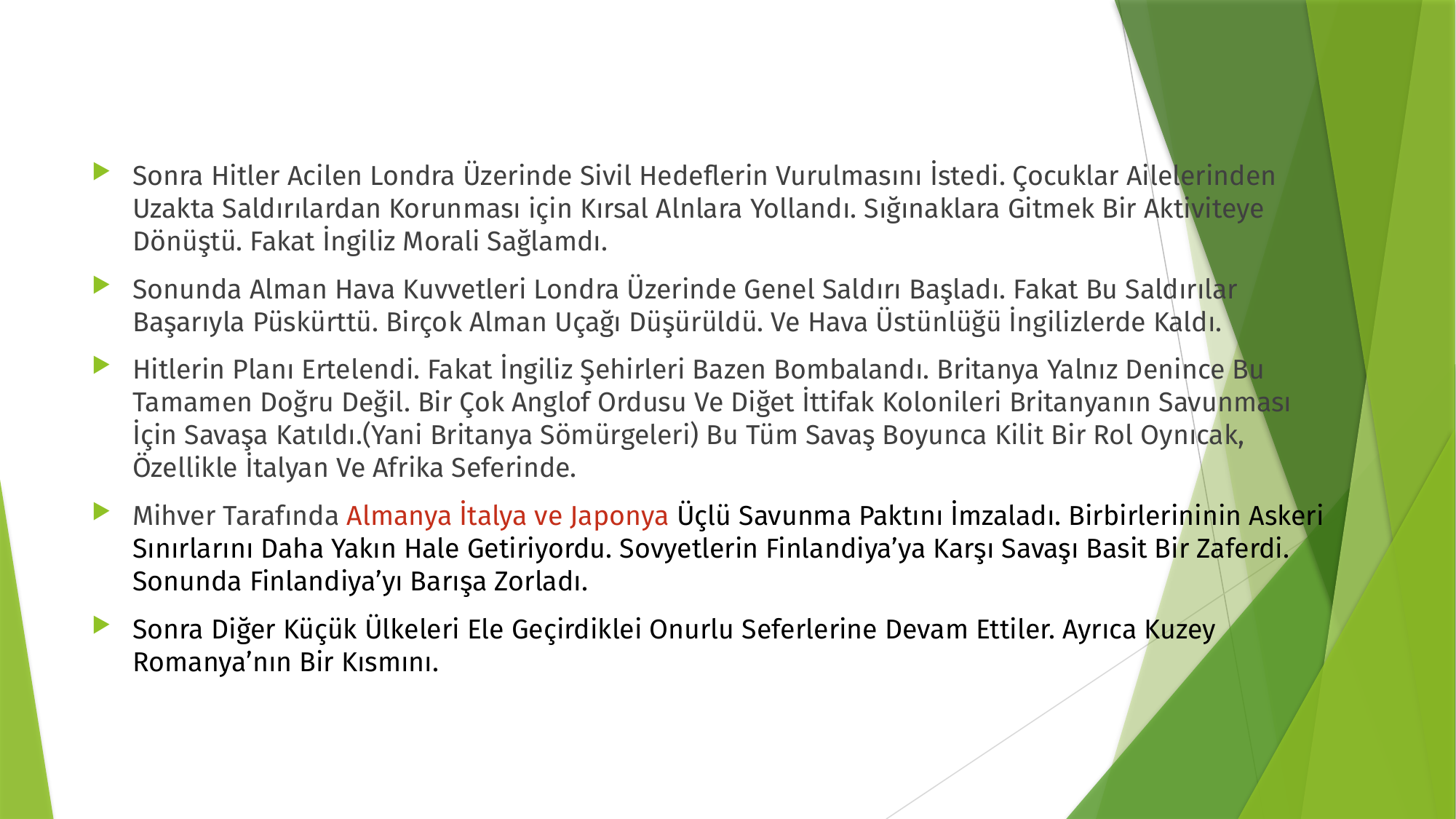

Sonra Hitler Acilen Londra Üzerinde Sivil Hedeflerin Vurulmasını İstedi. Çocuklar Ailelerinden Uzakta Saldırılardan Korunması için Kırsal Alnlara Yollandı. Sığınaklara Gitmek Bir Aktiviteye Dönüştü. Fakat İngiliz Morali Sağlamdı.
Sonunda Alman Hava Kuvvetleri Londra Üzerinde Genel Saldırı Başladı. Fakat Bu Saldırılar Başarıyla Püskürttü. Birçok Alman Uçağı Düşürüldü. Ve Hava Üstünlüğü İngilizlerde Kaldı.
Hitlerin Planı Ertelendi. Fakat İngiliz Şehirleri Bazen Bombalandı. Britanya Yalnız Denince Bu Tamamen Doğru Değil. Bir Çok Anglof Ordusu Ve Diğet İttifak Kolonileri Britanyanın Savunması İçin Savaşa Katıldı.(Yani Britanya Sömürgeleri) Bu Tüm Savaş Boyunca Kilit Bir Rol Oynıcak, Özellikle İtalyan Ve Afrika Seferinde.
Mihver Tarafında Almanya İtalya ve Japonya Üçlü Savunma Paktını İmzaladı. Birbirlerininin Askeri Sınırlarını Daha Yakın Hale Getiriyordu. Sovyetlerin Finlandiya’ya Karşı Savaşı Basit Bir Zaferdi. Sonunda Finlandiya’yı Barışa Zorladı.
Sonra Diğer Küçük Ülkeleri Ele Geçirdiklei Onurlu Seferlerine Devam Ettiler. Ayrıca Kuzey Romanya’nın Bir Kısmını.